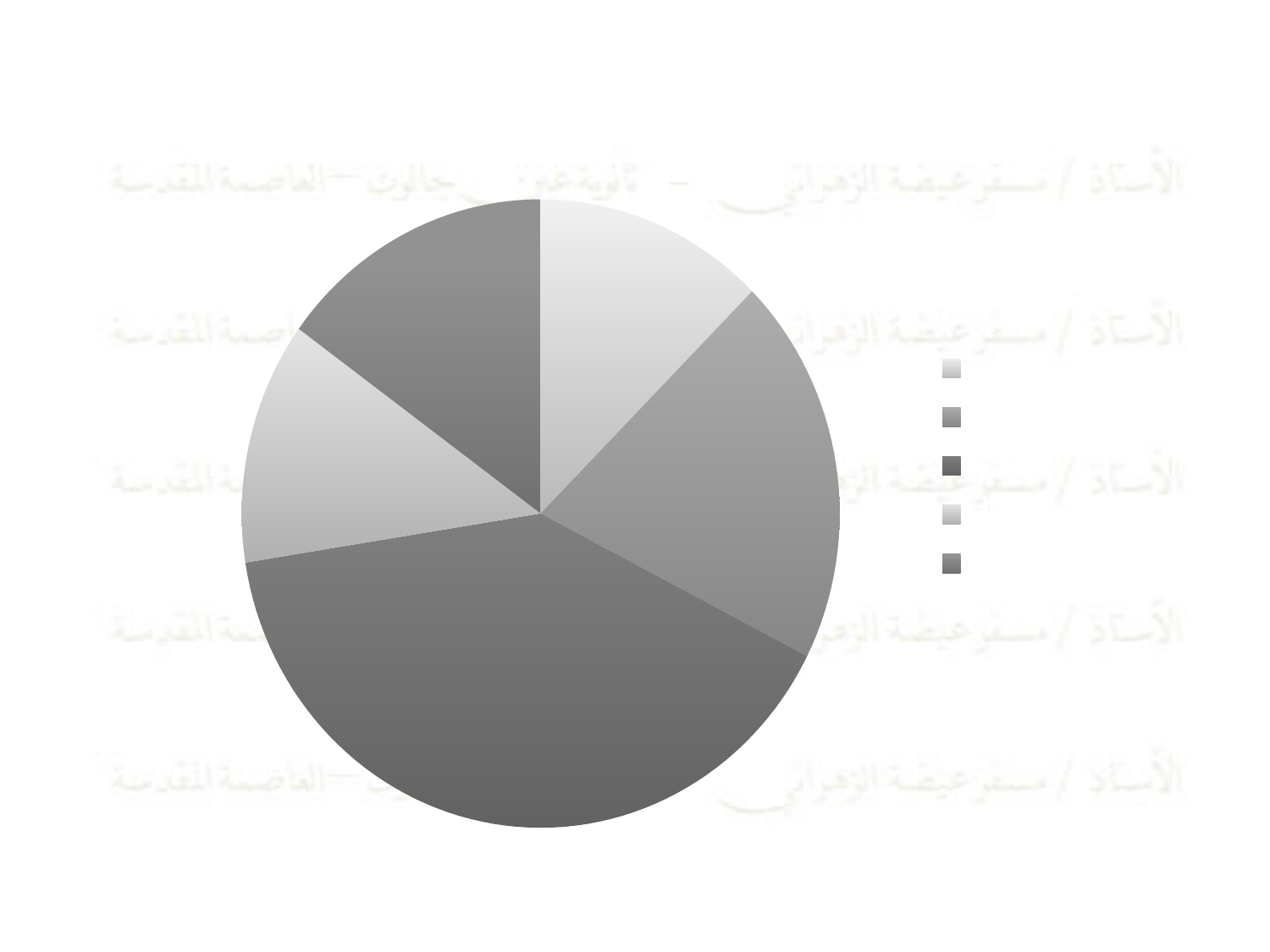

### Chart: تقديرات الطلاب

| Category | عدد الطلاب |
|---|---|
| ممتاز | 5.0 |
| جيد جدا | 8.0 |
| جيد  | 16.0 |
| مقبول | 5.0 |
| راسب | 6.0 |